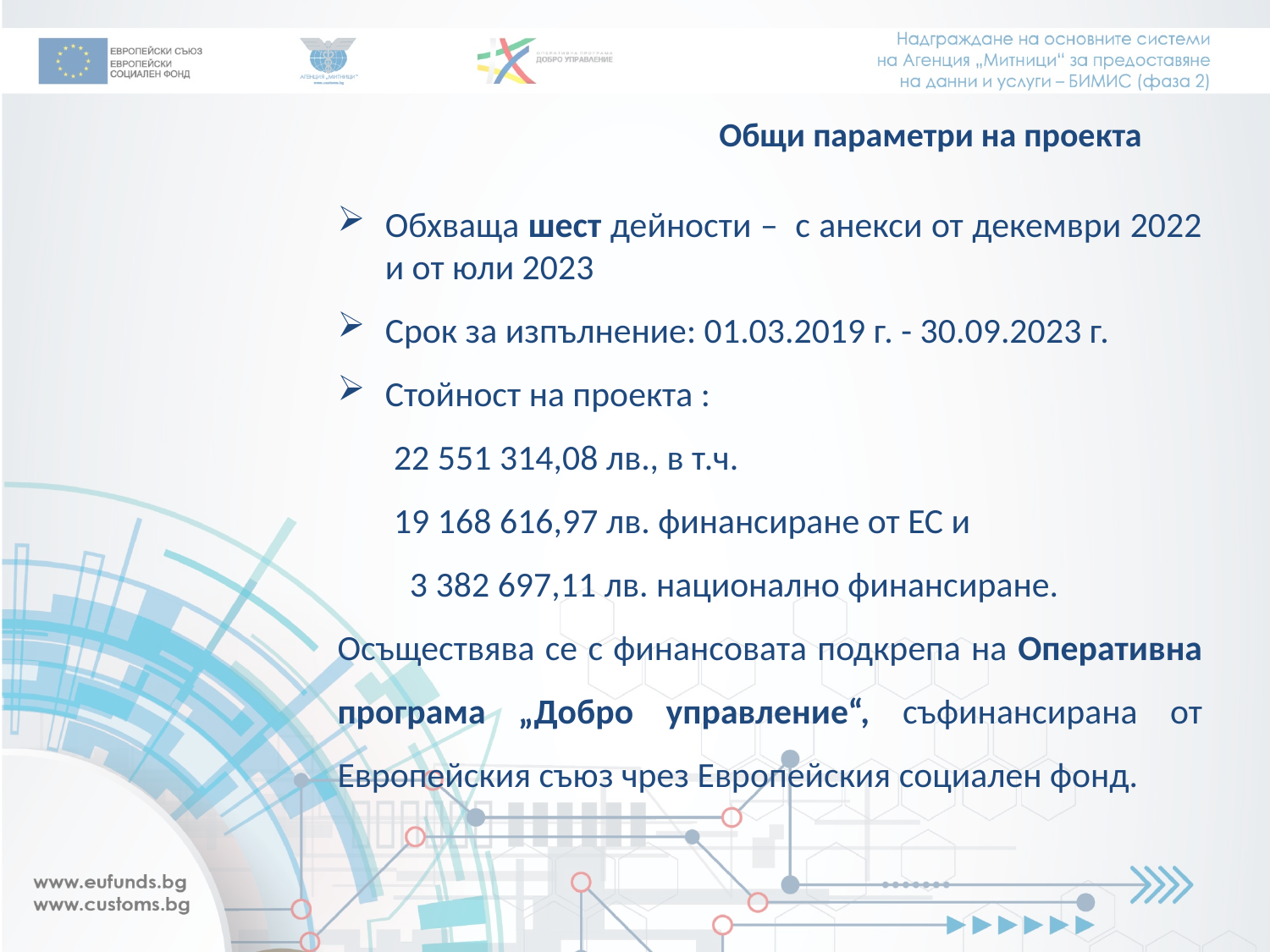

Общи параметри на проекта
Обхваща шест дейности –  с анекси от декември 2022 и от юли 2023
Срок за изпълнение: 01.03.2019 г. - 30.09.2023 г.
Стойност на проекта :
       22 551 314,08 лв., в т.ч.
       19 168 616,97 лв. финансиране от ЕС и
         3 382 697,11 лв. национално финансиране.
Осъществява се с финансовата подкрепа на Оперативна програма „Добро управление“, съфинансирана от Европейския съюз чрез Европейския социален фонд.